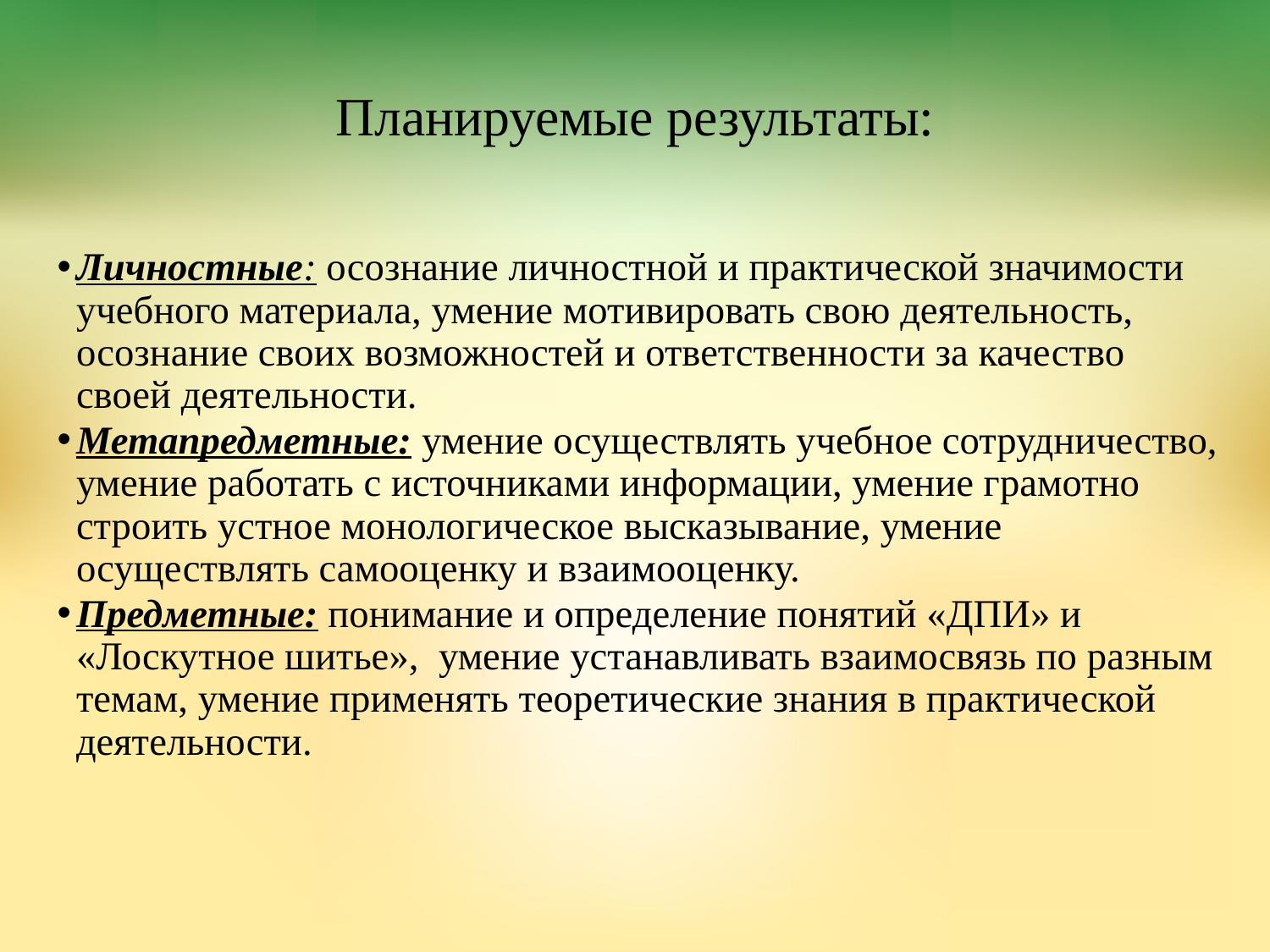

# Планируемые результаты:

Личностные: осознание личностной и практической значимости  учебного материала, умение мотивировать свою деятельность, осознание своих возможностей и ответственности за качество своей деятельности.
Метапредметные: умение осуществлять учебное сотрудничество, умение работать с источниками информации, умение грамотно строить устное монологическое высказывание, умение осуществлять самооценку и взаимооценку.
Предметные: понимание и определение понятий «ДПИ» и «Лоскутное шитье»,  умение устанавливать взаимосвязь по разным темам, умение применять теоретические знания в практической деятельности.